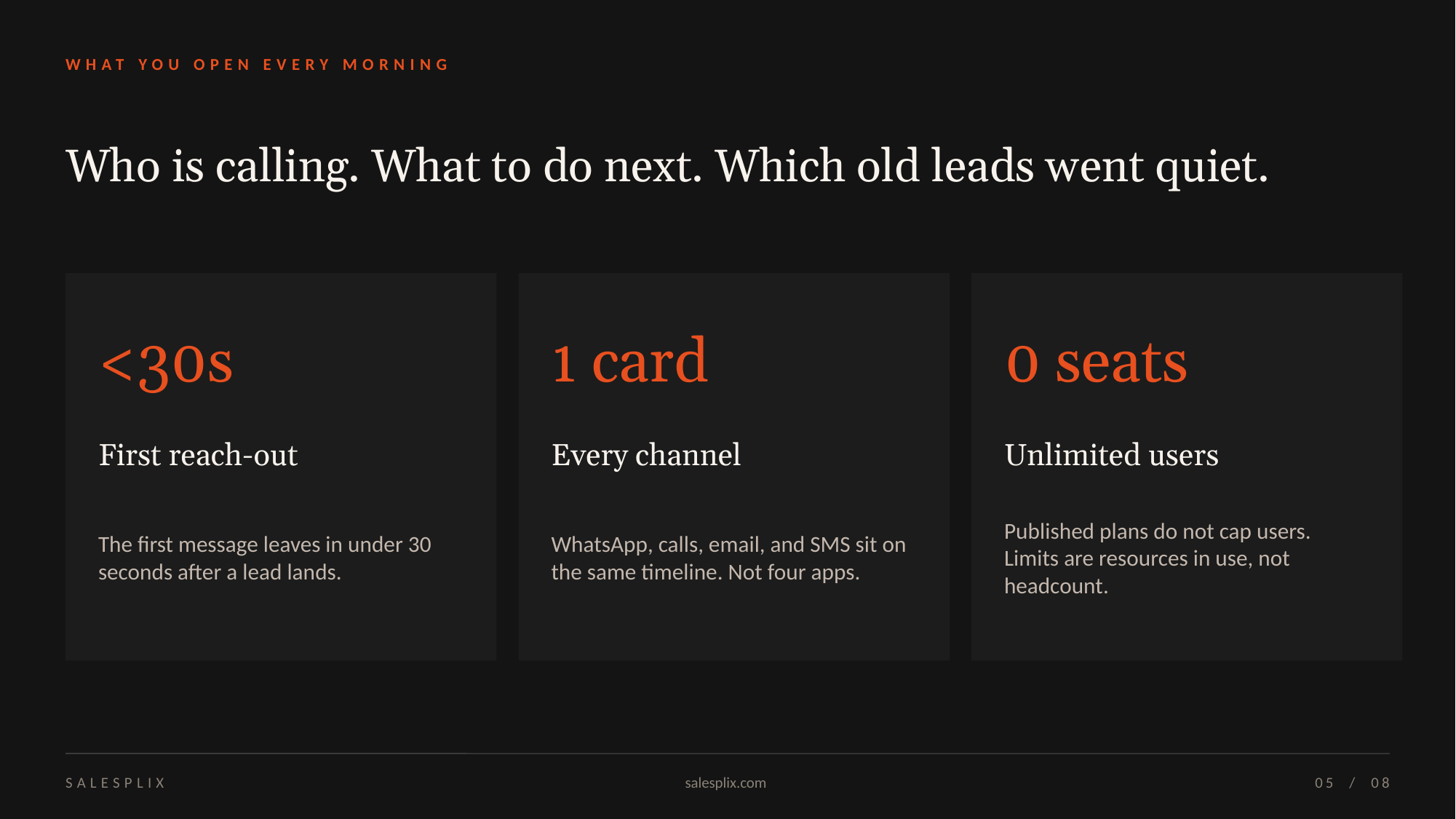

WHAT YOU OPEN EVERY MORNING
Who is calling. What to do next. Which old leads went quiet.

<30s
1 card
0 seats
First reach-out
Every channel
Unlimited users
The first message leaves in under 30 seconds after a lead lands.
WhatsApp, calls, email, and SMS sit on the same timeline. Not four apps.
Published plans do not cap users. Limits are resources in use, not headcount.

SALESPLIX
salesplix.com
05  /  08